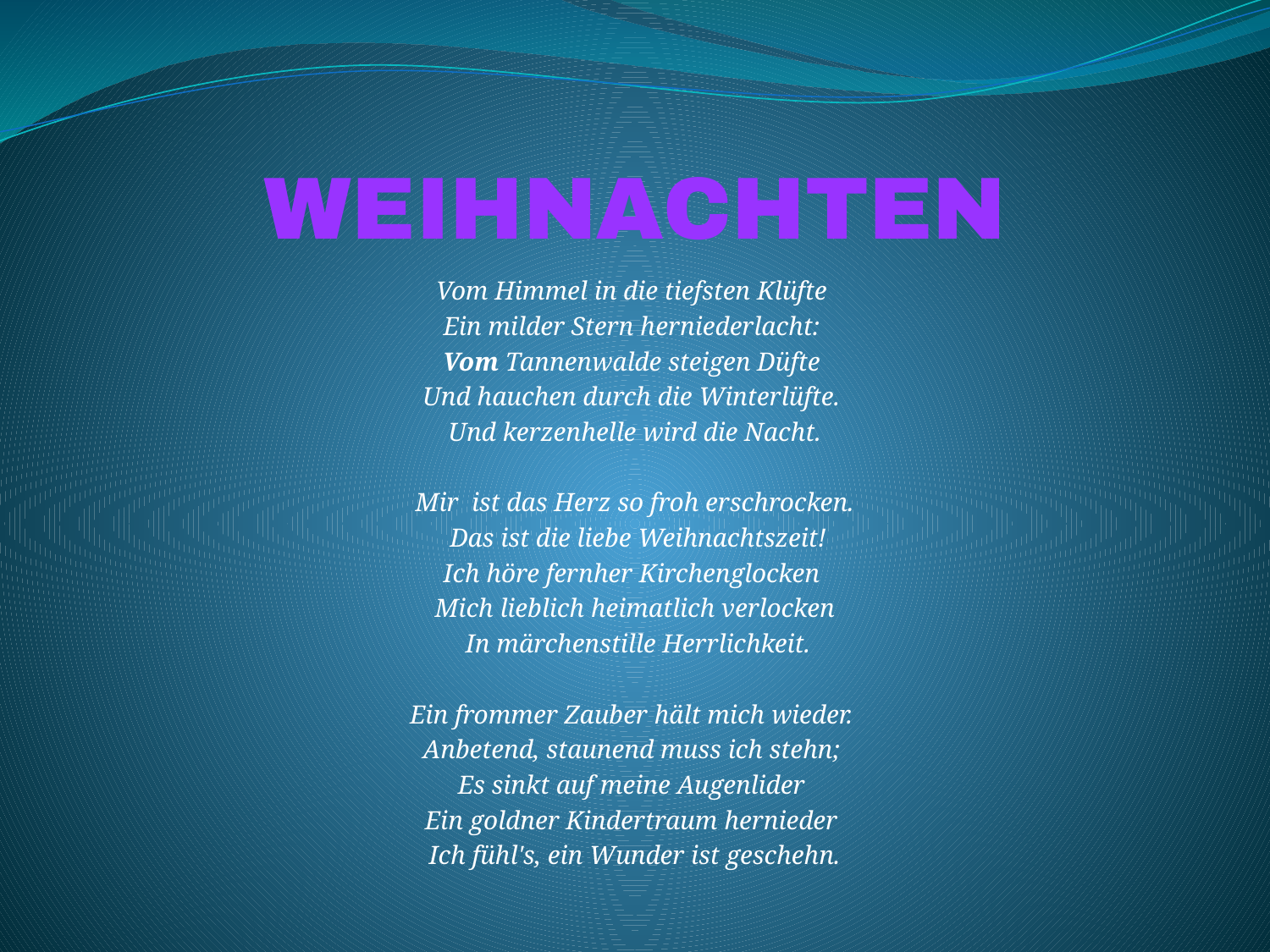

# WEIHNACHTEN
Vom Himmel in die tiefsten Klüfte
Ein milder Stern herniederlacht:
Vom Tannenwalde steigen Düfte
Und hauchen durch die Winterlüfte.
Und kerzenhelle wird die Nacht.

Mir  ist das Herz so froh erschrocken.
 Das ist die liebe Weihnachtszeit!
Ich höre fernher Kirchenglocken
Mich lieblich heimatlich verlocken
 In märchenstille Herrlichkeit.

Ein frommer Zauber hält mich wieder.
Anbetend, staunend muss ich stehn;
Es sinkt auf meine Augenlider
Ein goldner Kindertraum hernieder
Ich fühl's, ein Wunder ist geschehn.